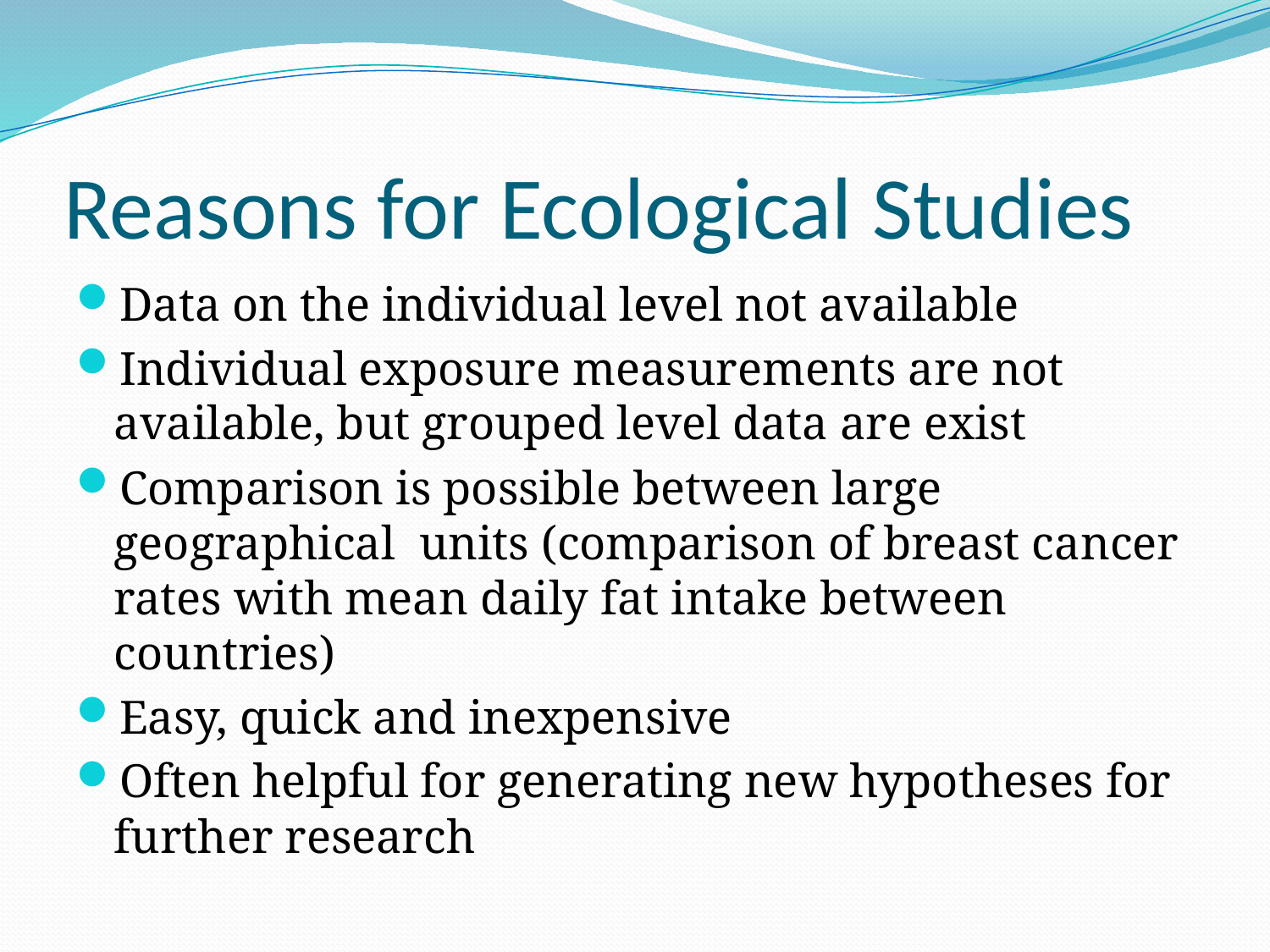

# Reasons for Ecological Studies
Data on the individual level not available
Individual exposure measurements are not available, but grouped level data are exist
Comparison is possible between large geographical  units (comparison of breast cancer rates with mean daily fat intake between countries)
Easy, quick and inexpensive
Often helpful for generating new hypotheses for further research